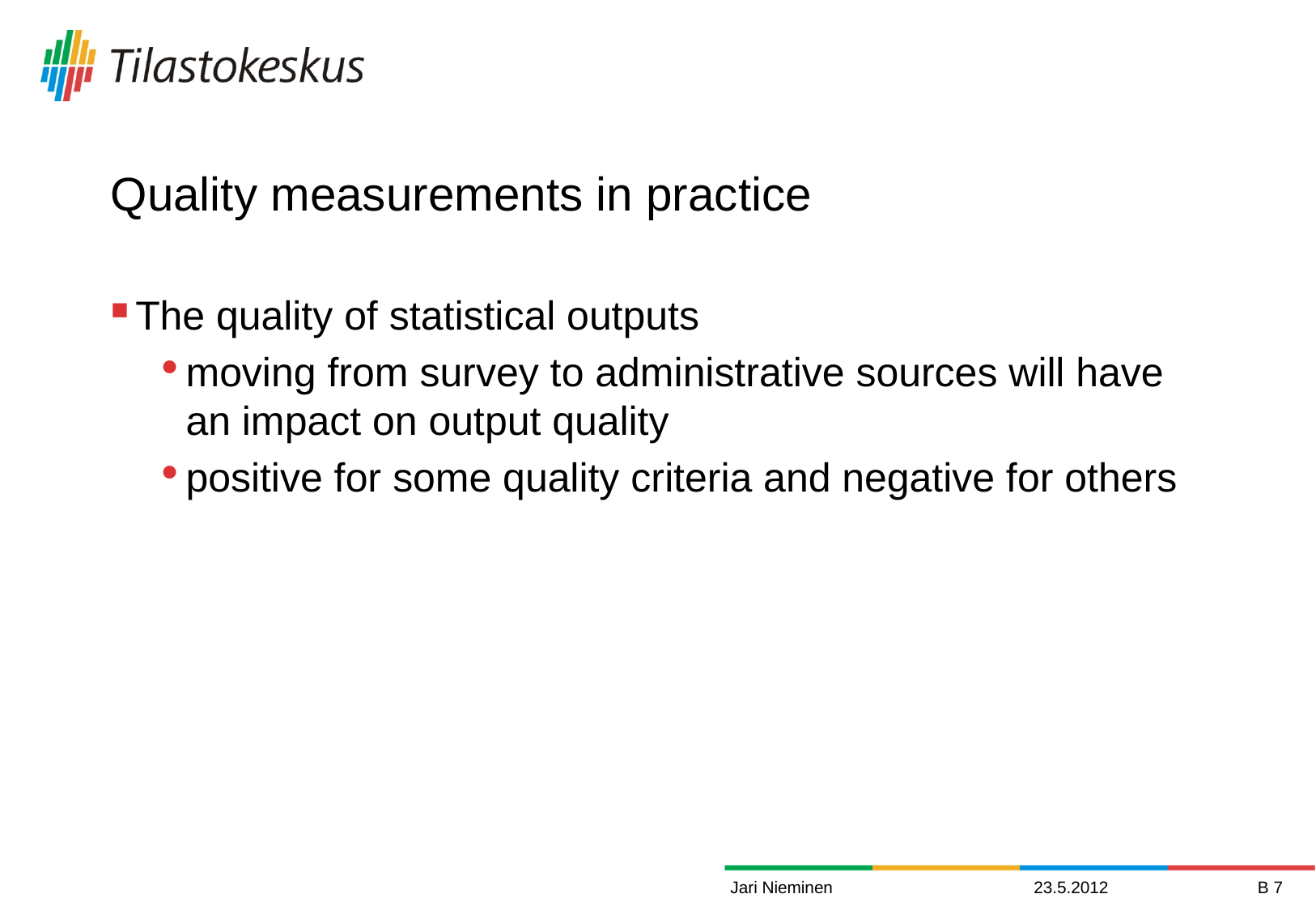

# Quality measurements in practice
The quality of statistical outputs
moving from survey to administrative sources will have an impact on output quality
positive for some quality criteria and negative for others
Jari Nieminen
23.5.2012
B 7